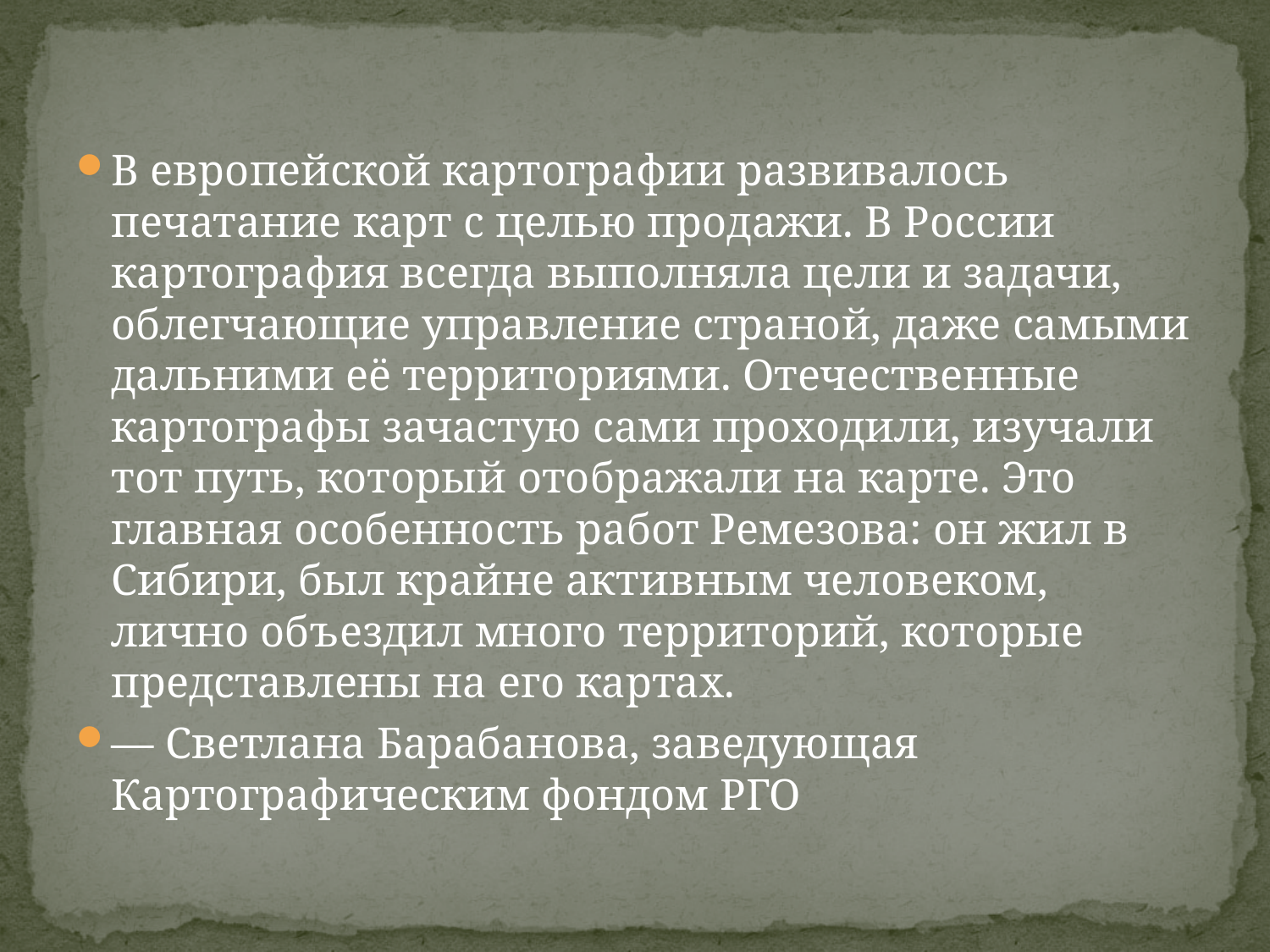

В европейской картографии развивалось печатание карт с целью продажи. В России картография всегда выполняла цели и задачи, облегчающие управление страной, даже самыми дальними её территориями. Отечественные картографы зачастую сами проходили, изучали тот путь, который отображали на карте. Это главная особенность работ Ремезова: он жил в Сибири, был крайне активным человеком, лично объездил много территорий, которые представлены на его картах.
— Светлана Барабанова, заведующая Картографическим фондом РГО